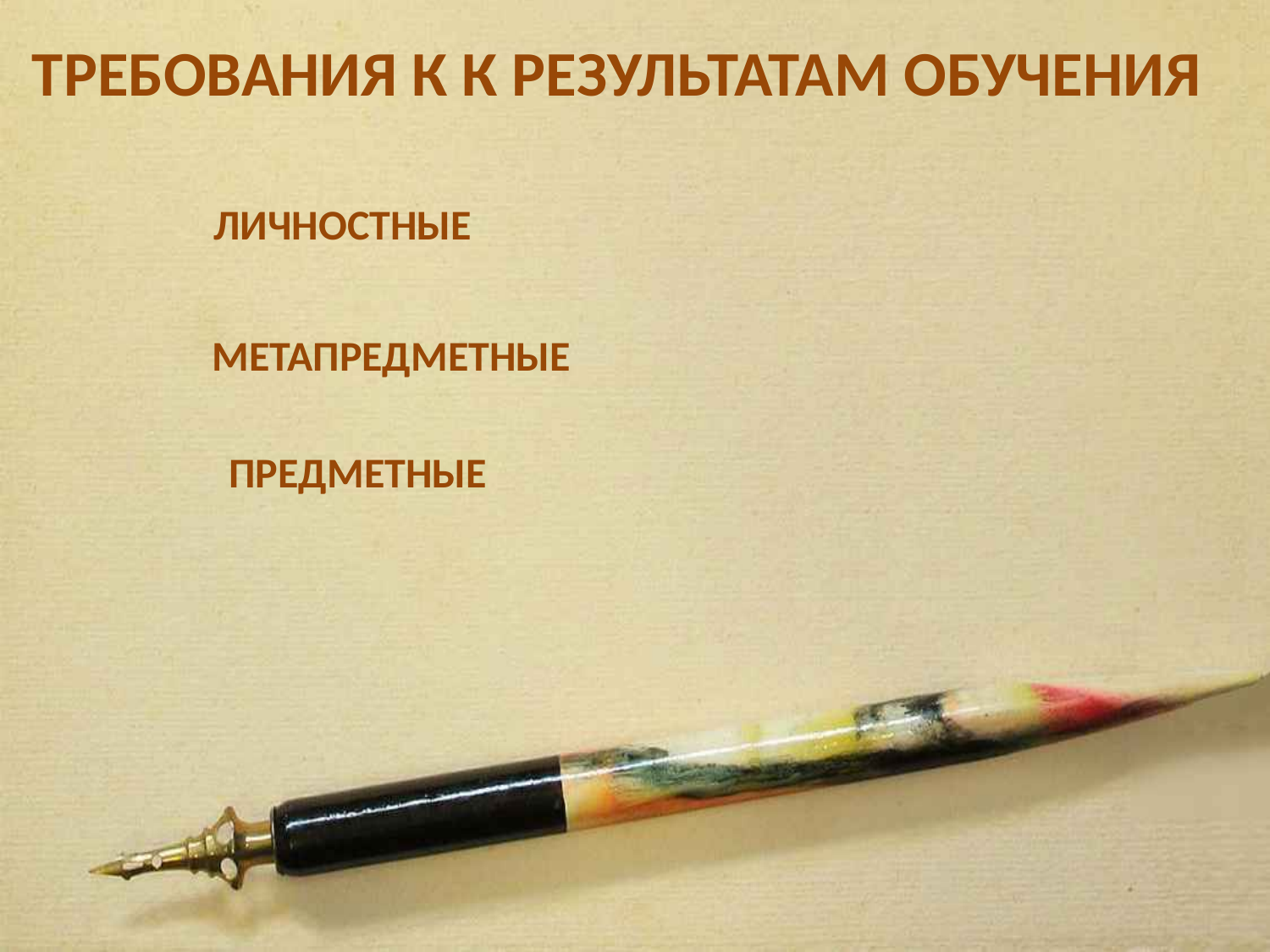

Требования к к результатам обучения
личностные
метапредметные
предметные